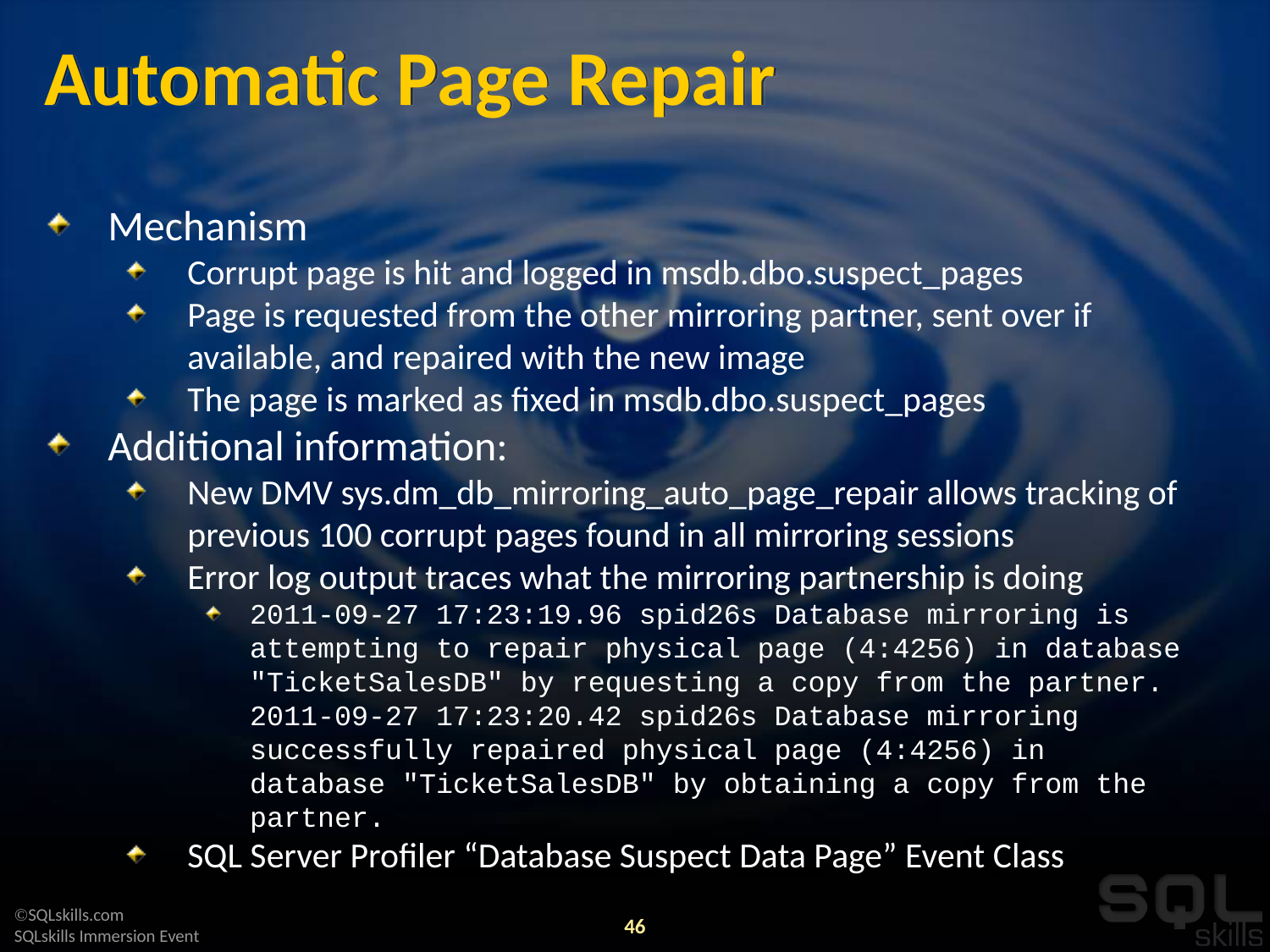

# Automatic Page Repair
Mechanism
Corrupt page is hit and logged in msdb.dbo.suspect_pages
Page is requested from the other mirroring partner, sent over if available, and repaired with the new image
The page is marked as fixed in msdb.dbo.suspect_pages
Additional information:
New DMV sys.dm_db_mirroring_auto_page_repair allows tracking of previous 100 corrupt pages found in all mirroring sessions
Error log output traces what the mirroring partnership is doing
2011-09-27 17:23:19.96 spid26s Database mirroring is attempting to repair physical page (4:4256) in database "TicketSalesDB" by requesting a copy from the partner.
2011-09-27 17:23:20.42 spid26s Database mirroring successfully repaired physical page (4:4256) in database "TicketSalesDB" by obtaining a copy from the partner.
SQL Server Profiler “Database Suspect Data Page” Event Class
46